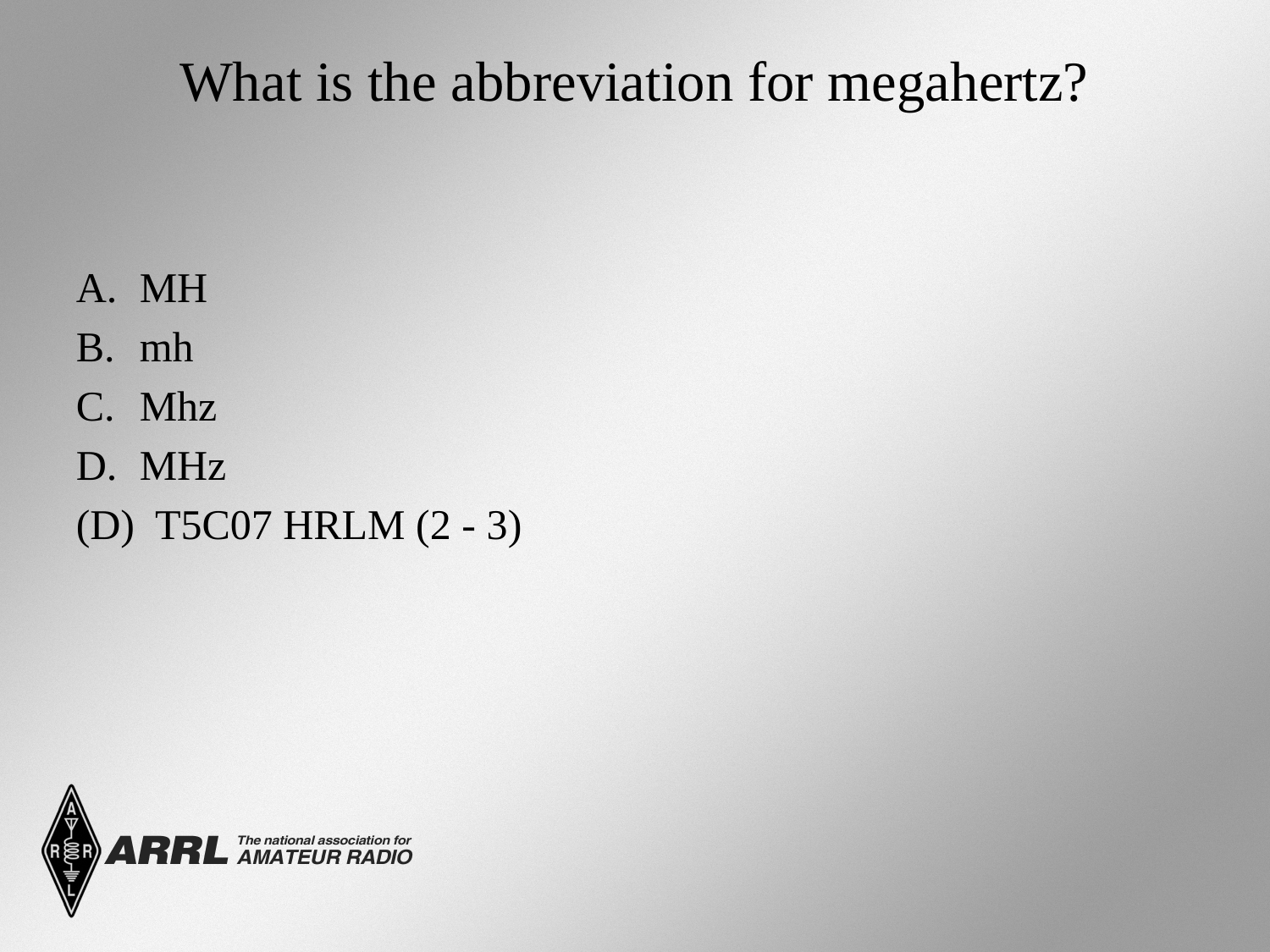

# What is the abbreviation for megahertz?
MH
mh
Mhz
MHz
(D)  T5C07 HRLM (2 - 3)